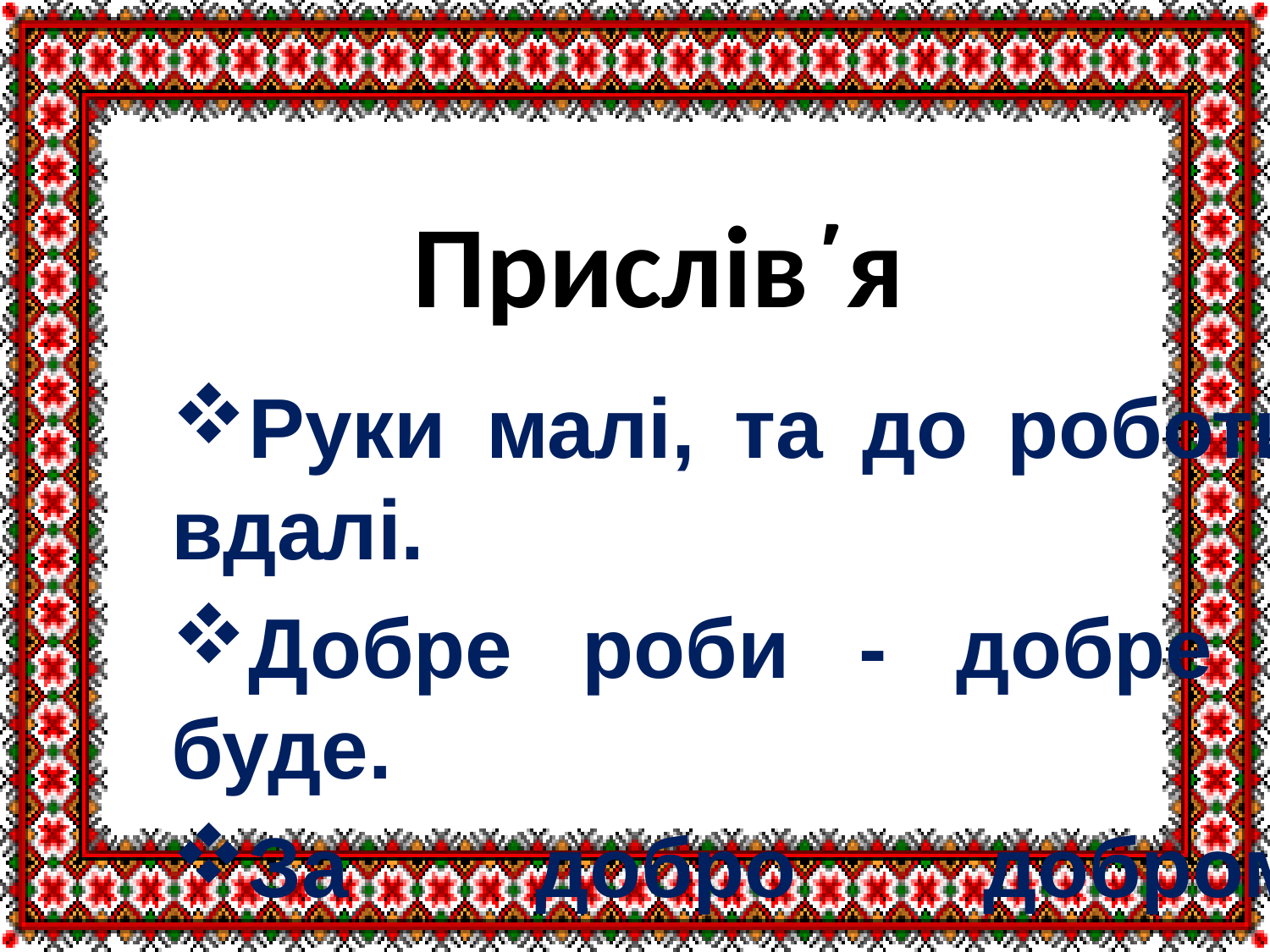

# Прислів΄я
Руки малі, та до роботи вдалі.
Добре роби - добре і буде.
За добро добром платять.